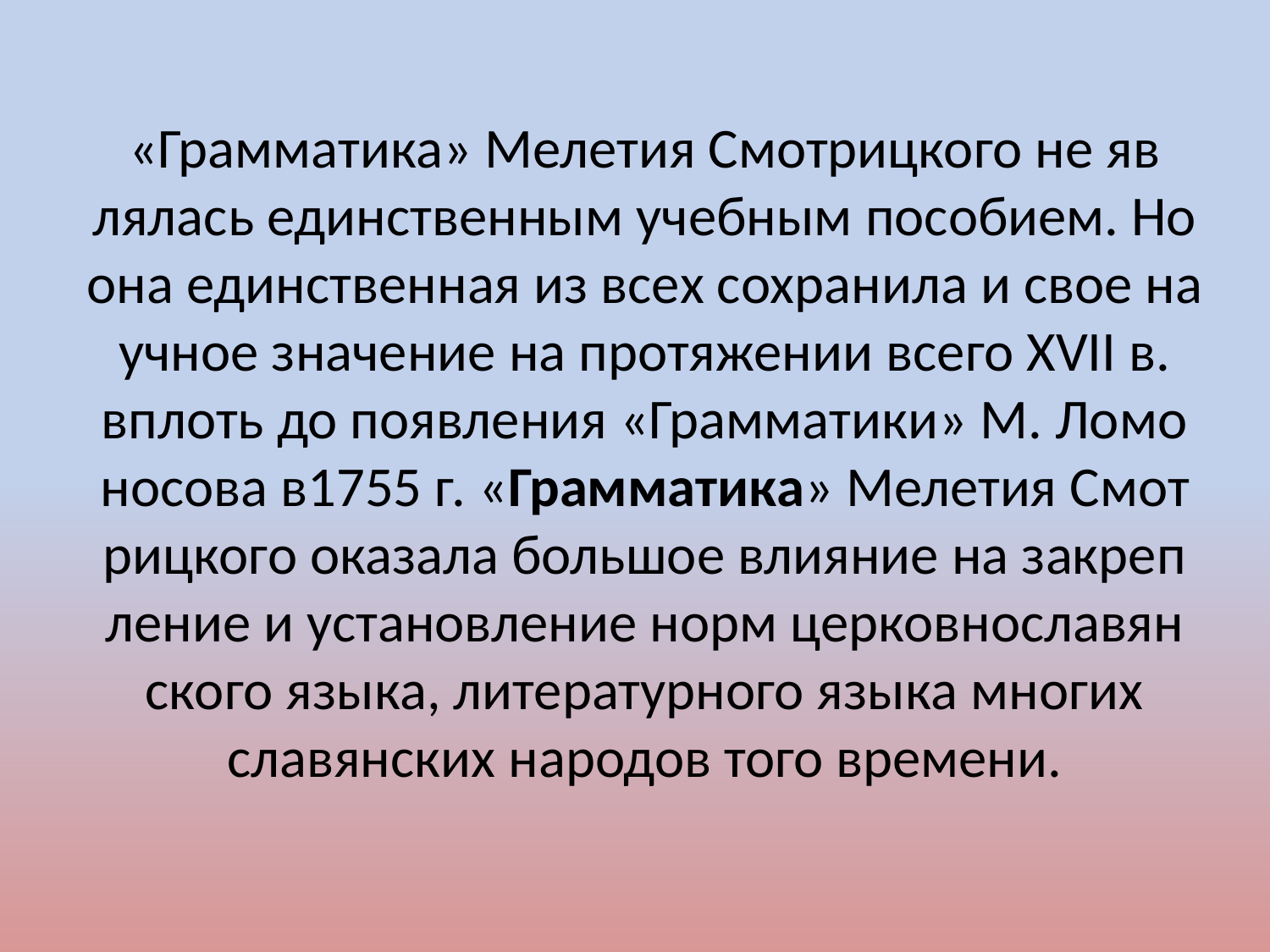

«Грамматика» Мелетия Смотрицкого не яв­лялась единственным учебным пособием. Но она единственная из всех сохранила и свое на­учное значение на протяжении всего XVII в. вплоть до появления «Грамматики» М. Ломо­носова в1755 г. «Грамматика» Мелетия Смот­рицкого оказала большое влияние на закреп­ление и установление норм церковнославян­ского языка, литературного языка многих славянских народов того времени.

#